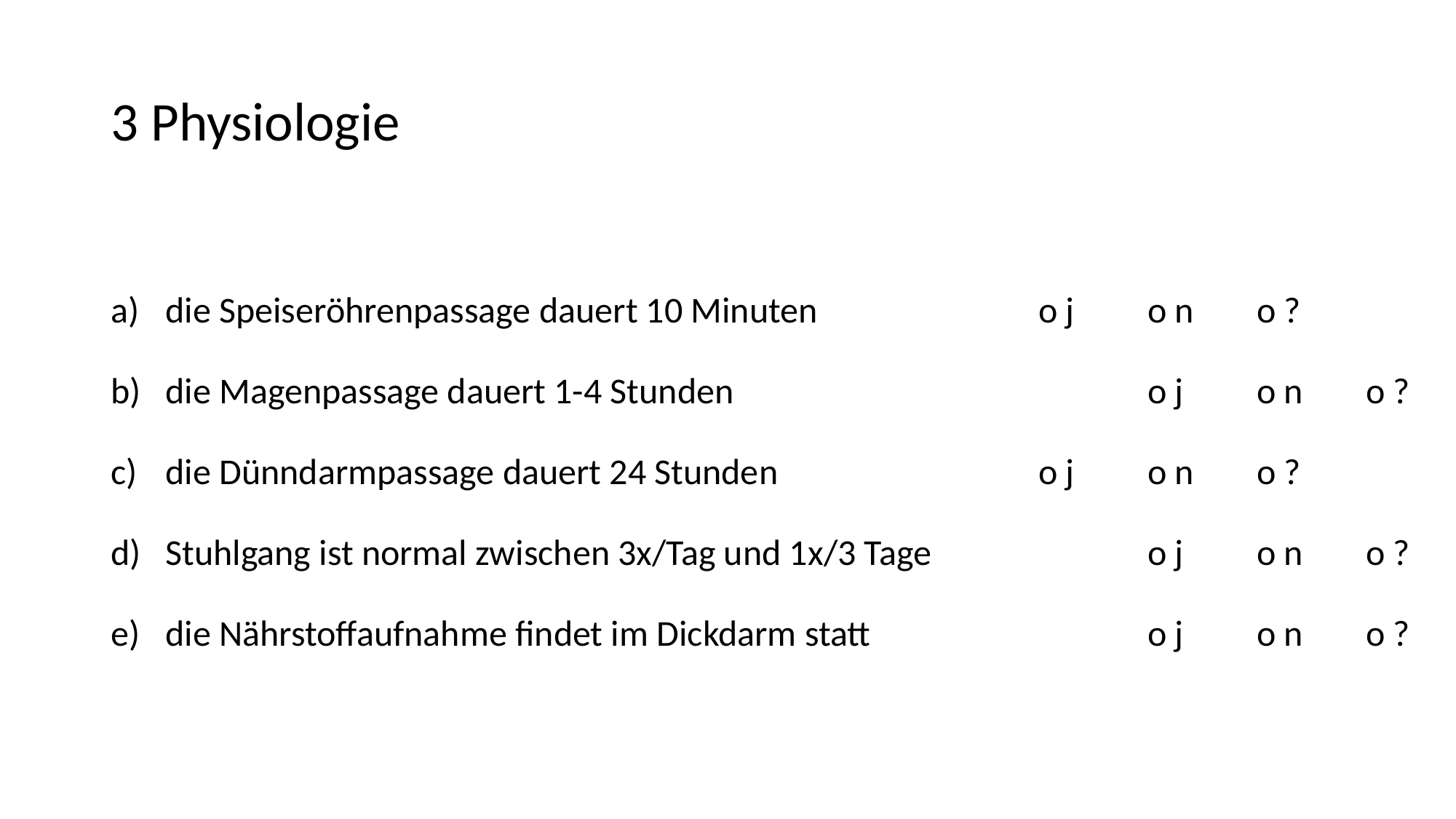

# 3 Physiologie
die Speiseröhrenpassage dauert 10 Minuten			o j	o n	o ?
die Magenpassage dauert 1-4 Stunden				o j	o n	o ?
die Dünndarmpassage dauert 24 Stunden 			o j	o n	o ?
Stuhlgang ist normal zwischen 3x/Tag und 1x/3 Tage		o j	o n	o ?
die Nährstoffaufnahme findet im Dickdarm statt			o j	o n	o ?